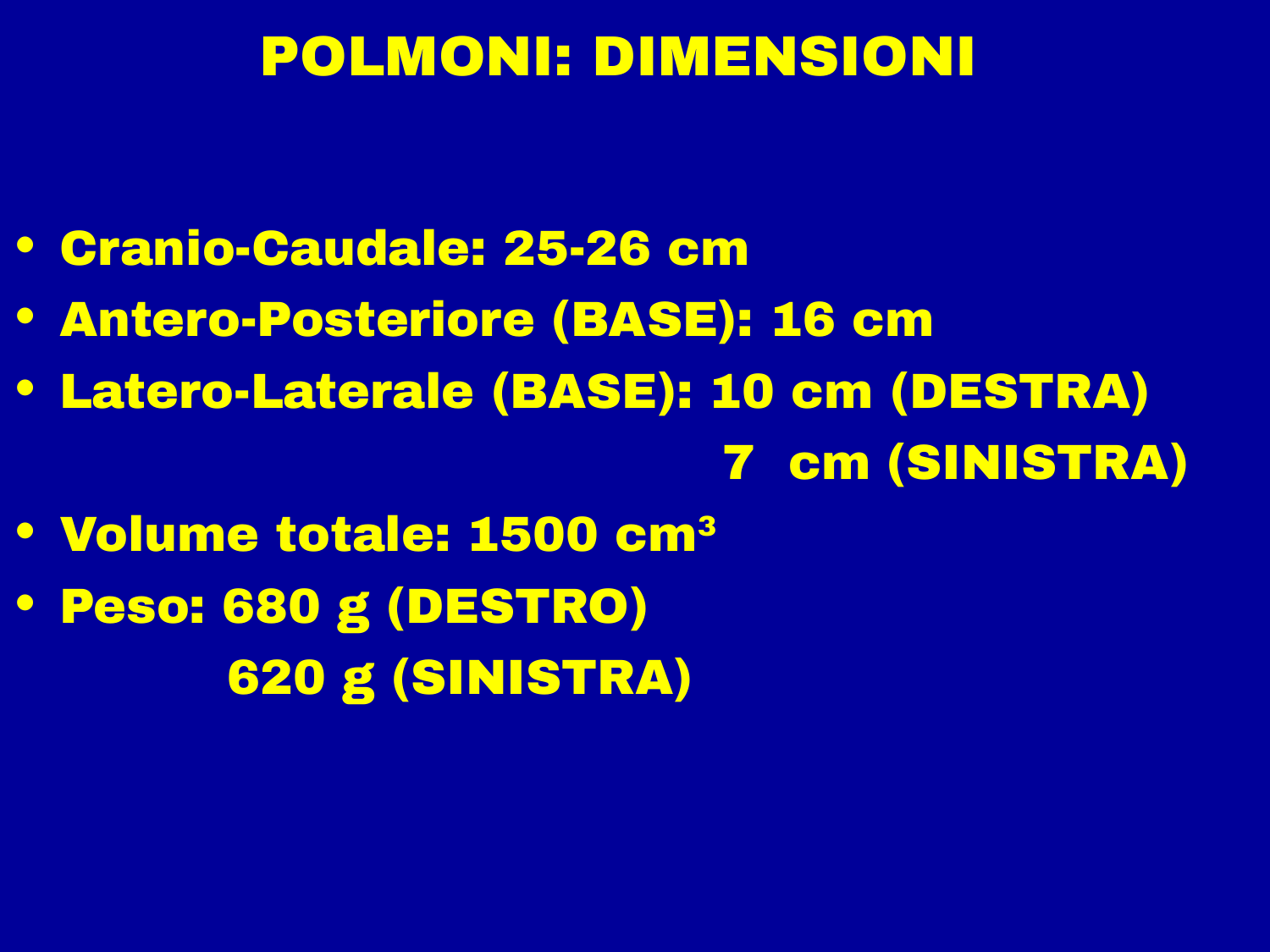

# POLMONI: DIMENSIONI

Cranio-Caudale: 25-26 cm
Antero-Posteriore (BASE): 16 cm
Latero-Laterale (BASE): 10 cm (DESTRA)
                                           7  cm (SINISTRA)
Volume totale: 1500 cm3
Peso: 680 g (DESTRO)
             620 g (SINISTRA)